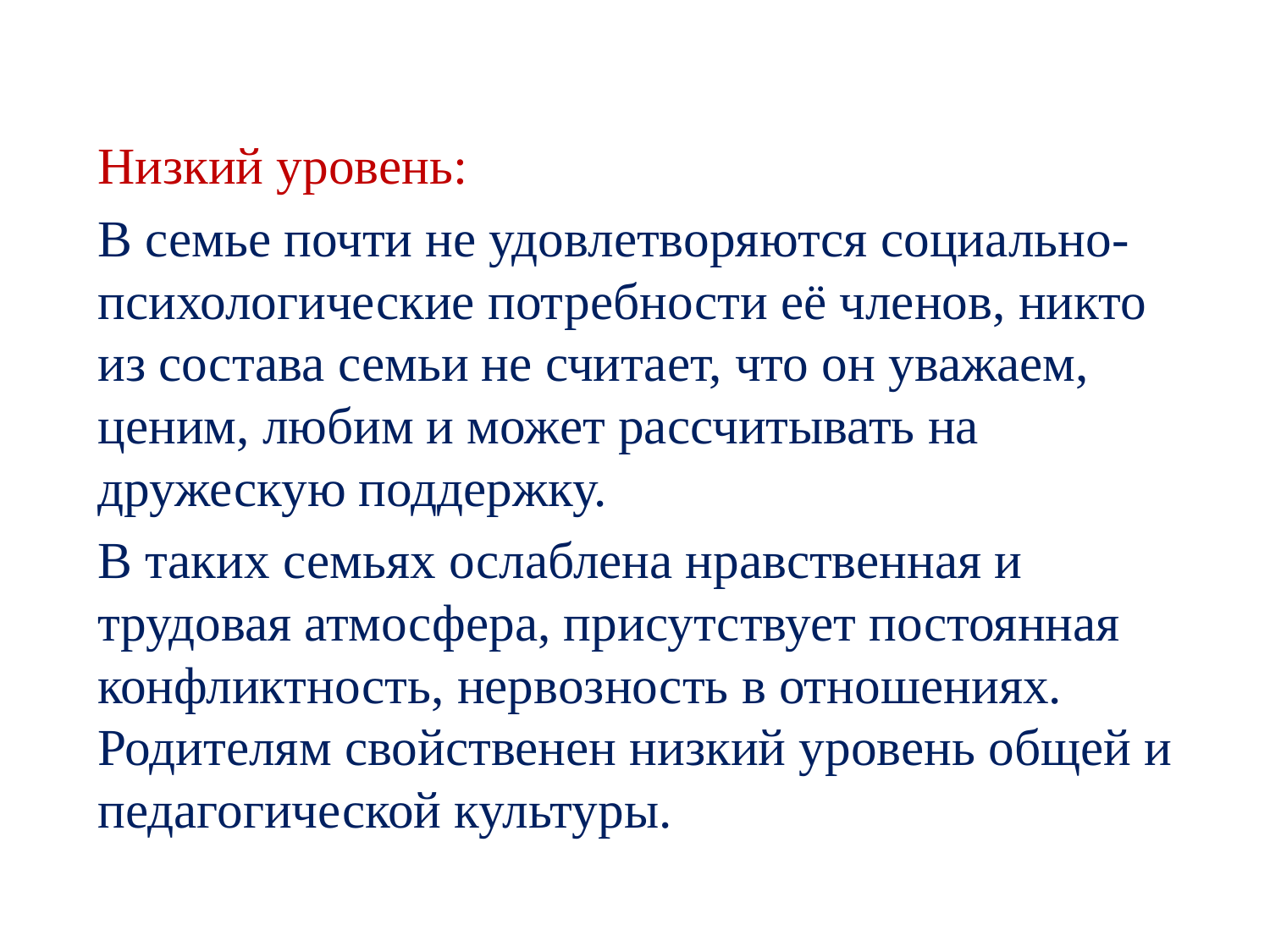

Низкий уровень:
В семье почти не удовлетворяются социально-психологические потребности её членов, никто из состава семьи не считает, что он уважаем, ценим, любим и может рассчитывать на дружескую поддержку.
В таких семьях ослаблена нравственная и трудовая атмосфера, присутствует постоянная конфликтность, нервозность в отношениях. Родителям свойственен низкий уровень общей и педагогической культуры.